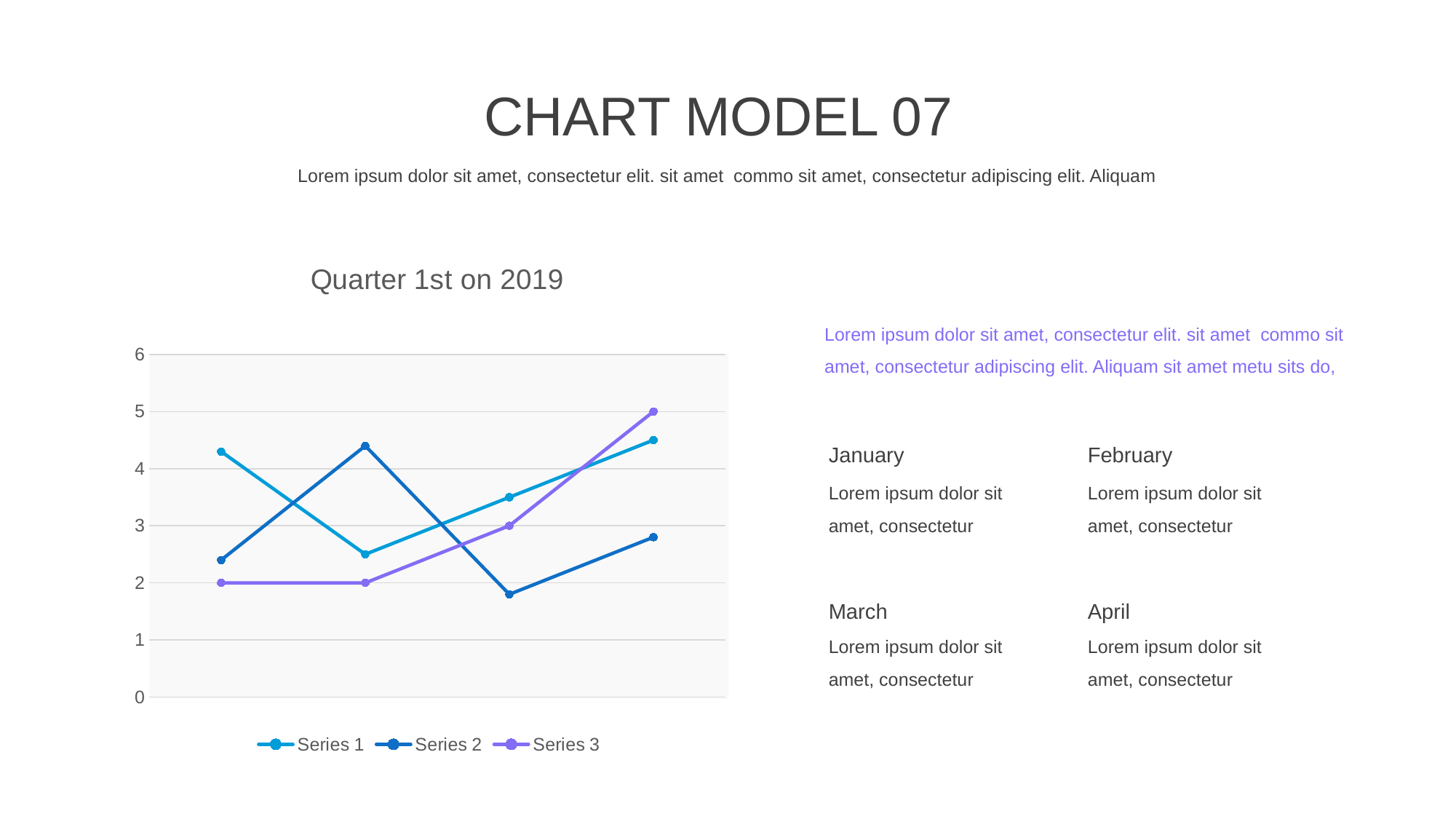

CHART MODEL 07
Lorem ipsum dolor sit amet, consectetur elit. sit amet  commo sit amet, consectetur adipiscing elit. Aliquam

### Chart: Quarter 1st on 2019

| Category | Series 1 | Series 2 | Series 3 |
|---|---|---|---|
| Plan A | 4.3 | 2.4 | 2.0 |
| Plan B | 2.5 | 4.4 | 2.0 |
| Plan C | 3.5 | 1.8 | 3.0 |
| Plan D | 4.5 | 2.8 | 5.0 |
Lorem ipsum dolor sit amet, consectetur elit. sit amet  commo sit amet, consectetur adipiscing elit. Aliquam sit amet metu sits do,
January
February
Lorem ipsum dolor sit amet, consectetur
Lorem ipsum dolor sit amet, consectetur
March
April
Lorem ipsum dolor sit amet, consectetur
Lorem ipsum dolor sit amet, consectetur